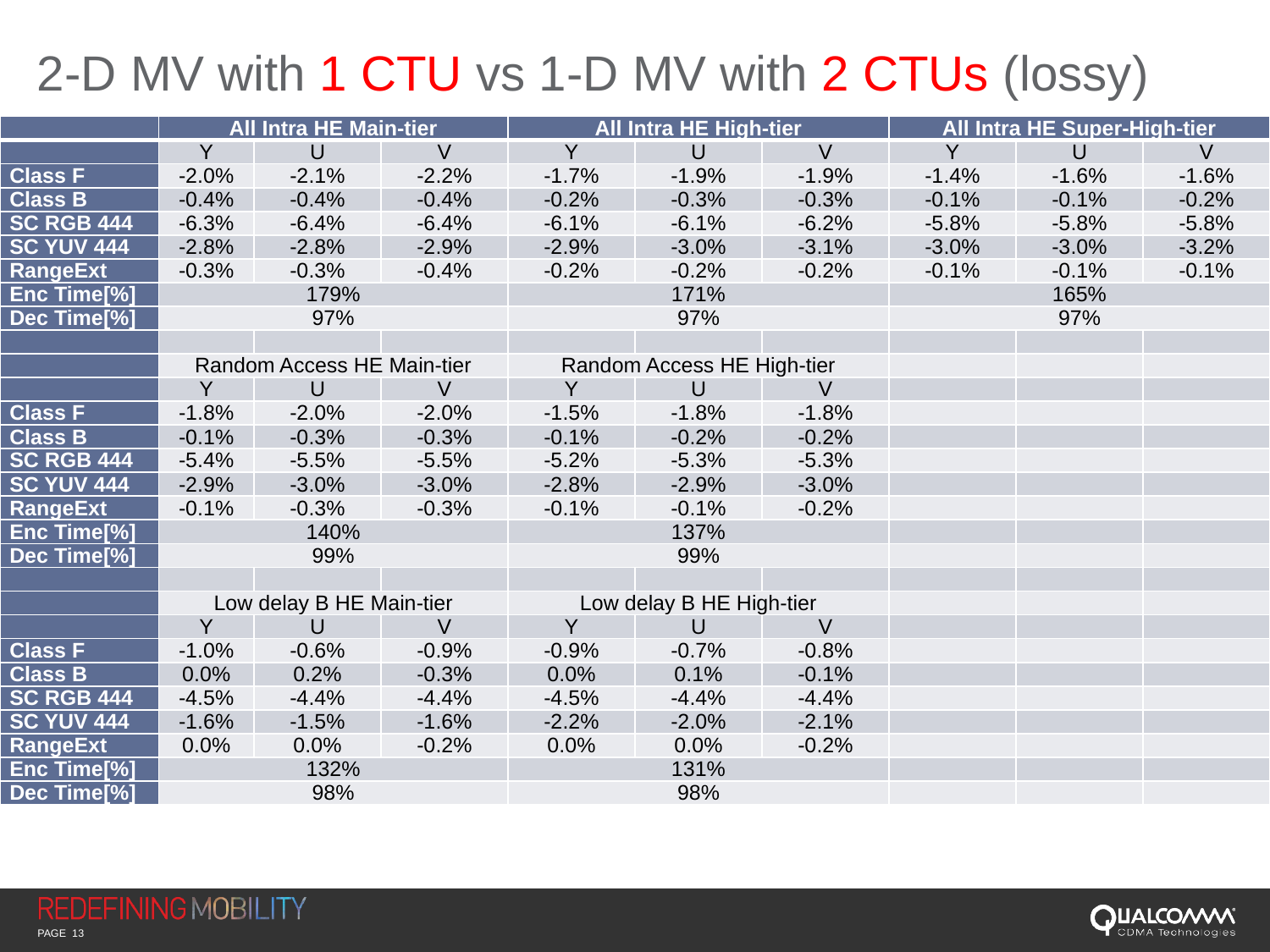

# 2-D MV with 1 CTU vs 1-D MV with 2 CTUs (lossy)
|  | All Intra HE Main-tier |  |  | All Intra HE High-tier |  |  | All Intra HE Super-High-tier |  |  |
| --- | --- | --- | --- | --- | --- | --- | --- | --- | --- |
|  | Y | U | V | Y | U | V | Y | U | V |
| Class F | -2.0% | -2.1% | -2.2% | -1.7% | -1.9% | -1.9% | -1.4% | -1.6% | -1.6% |
| Class B | -0.4% | -0.4% | -0.4% | -0.2% | -0.3% | -0.3% | -0.1% | -0.1% | -0.2% |
| SC RGB 444 | -6.3% | -6.4% | -6.4% | -6.1% | -6.1% | -6.2% | -5.8% | -5.8% | -5.8% |
| SC YUV 444 | -2.8% | -2.8% | -2.9% | -2.9% | -3.0% | -3.1% | -3.0% | -3.0% | -3.2% |
| RangeExt | -0.3% | -0.3% | -0.4% | -0.2% | -0.2% | -0.2% | -0.1% | -0.1% | -0.1% |
| Enc Time[%] | 179% |  |  | 171% |  |  | 165% |  |  |
| Dec Time[%] | 97% |  |  | 97% |  |  | 97% |  |  |
|  |  |  |  |  |  |  |  |  |  |
|  | Random Access HE Main-tier |  |  | Random Access HE High-tier |  |  |  |  |  |
|  | Y | U | V | Y | U | V |  |  |  |
| Class F | -1.8% | -2.0% | -2.0% | -1.5% | -1.8% | -1.8% |  |  |  |
| Class B | -0.1% | -0.3% | -0.3% | -0.1% | -0.2% | -0.2% |  |  |  |
| SC RGB 444 | -5.4% | -5.5% | -5.5% | -5.2% | -5.3% | -5.3% |  |  |  |
| SC YUV 444 | -2.9% | -3.0% | -3.0% | -2.8% | -2.9% | -3.0% |  |  |  |
| RangeExt | -0.1% | -0.3% | -0.3% | -0.1% | -0.1% | -0.2% |  |  |  |
| Enc Time[%] | 140% |  |  | 137% |  |  |  |  |  |
| Dec Time[%] | 99% |  |  | 99% |  |  |  |  |  |
|  |  |  |  |  |  |  |  |  |  |
|  | Low delay B HE Main-tier |  |  | Low delay B HE High-tier |  |  |  |  |  |
|  | Y | U | V | Y | U | V |  |  |  |
| Class F | -1.0% | -0.6% | -0.9% | -0.9% | -0.7% | -0.8% |  |  |  |
| Class B | 0.0% | 0.2% | -0.3% | 0.0% | 0.1% | -0.1% |  |  |  |
| SC RGB 444 | -4.5% | -4.4% | -4.4% | -4.5% | -4.4% | -4.4% |  |  |  |
| SC YUV 444 | -1.6% | -1.5% | -1.6% | -2.2% | -2.0% | -2.1% |  |  |  |
| RangeExt | 0.0% | 0.0% | -0.2% | 0.0% | 0.0% | -0.2% |  |  |  |
| Enc Time[%] | 132% |  |  | 131% |  |  |  |  |  |
| Dec Time[%] | 98% |  |  | 98% |  |  |  |  |  |